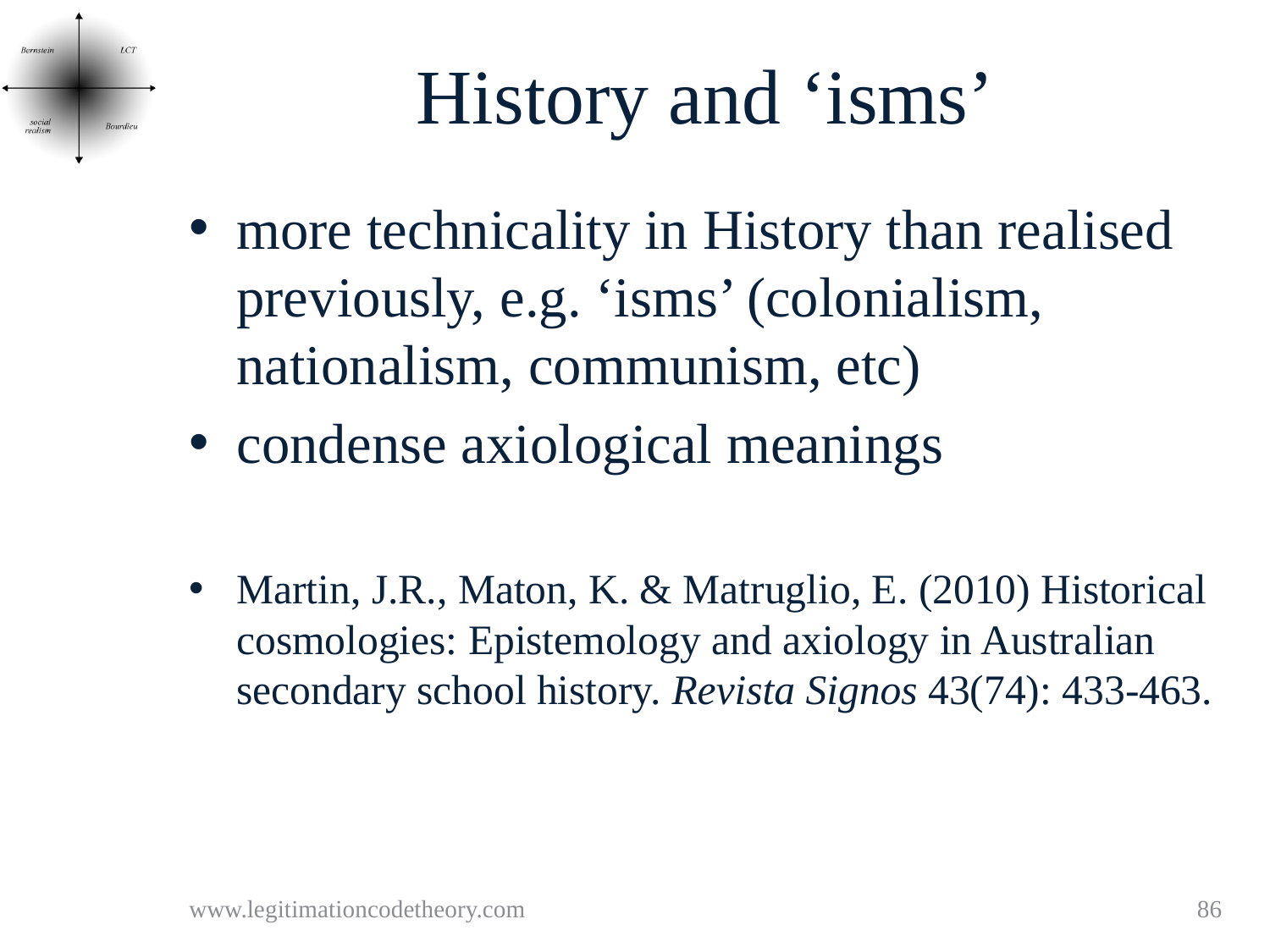

# History and ‘isms’

more technicality in History than realised previously, e.g. ‘isms’ (colonialism, nationalism, communism, etc)
condense axiological meanings

Martin, J.R., Maton, K. & Matruglio, E. (2010) Historical cosmologies: Epistemology and axiology in Australian secondary school history. Revista Signos 43(74): 433-463.
www.legitimationcodetheory.com
86